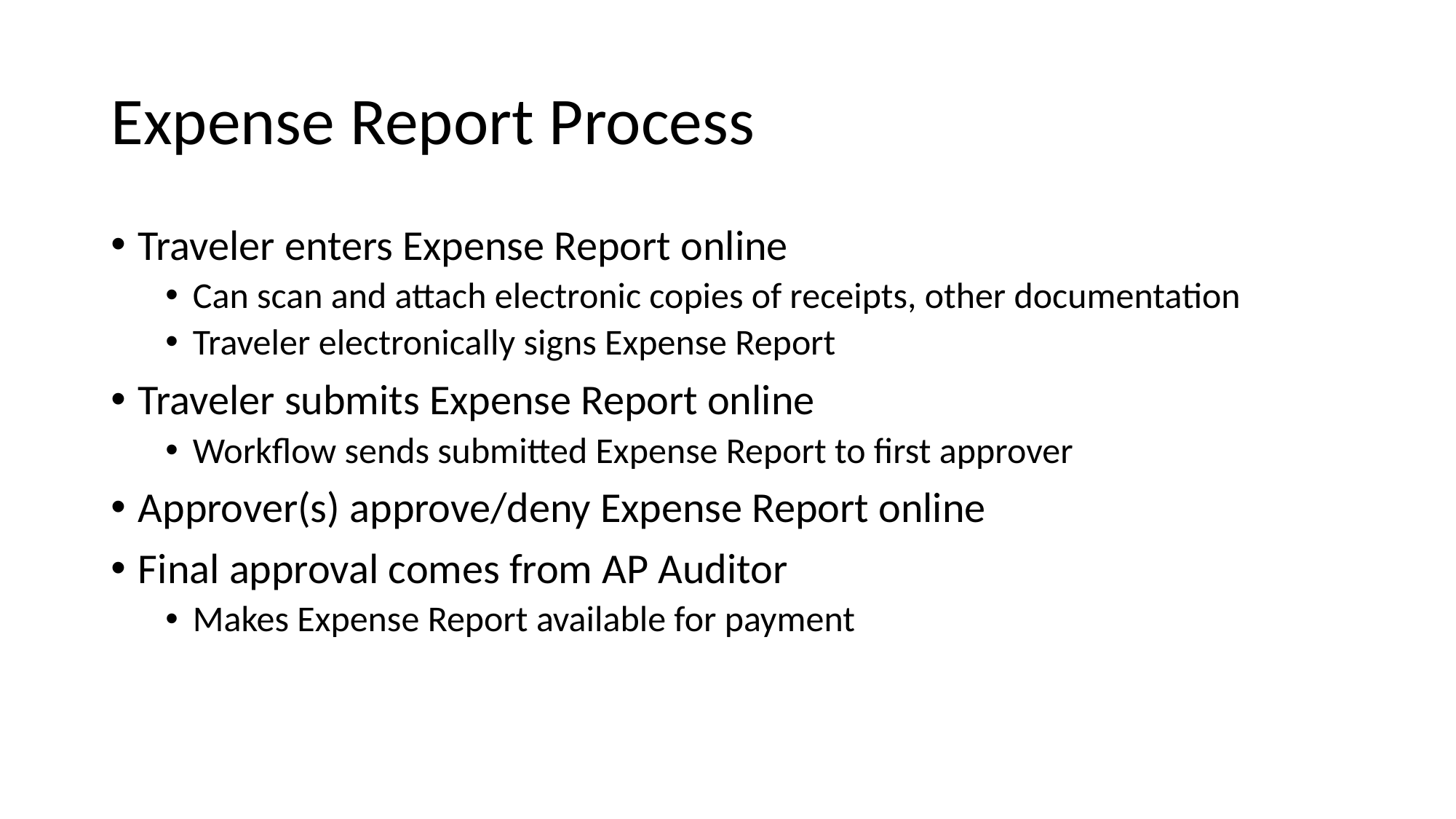

# Expense Report Process
Traveler enters Expense Report online
Can scan and attach electronic copies of receipts, other documentation
Traveler electronically signs Expense Report
Traveler submits Expense Report online
Workflow sends submitted Expense Report to first approver
Approver(s) approve/deny Expense Report online
Final approval comes from AP Auditor
Makes Expense Report available for payment